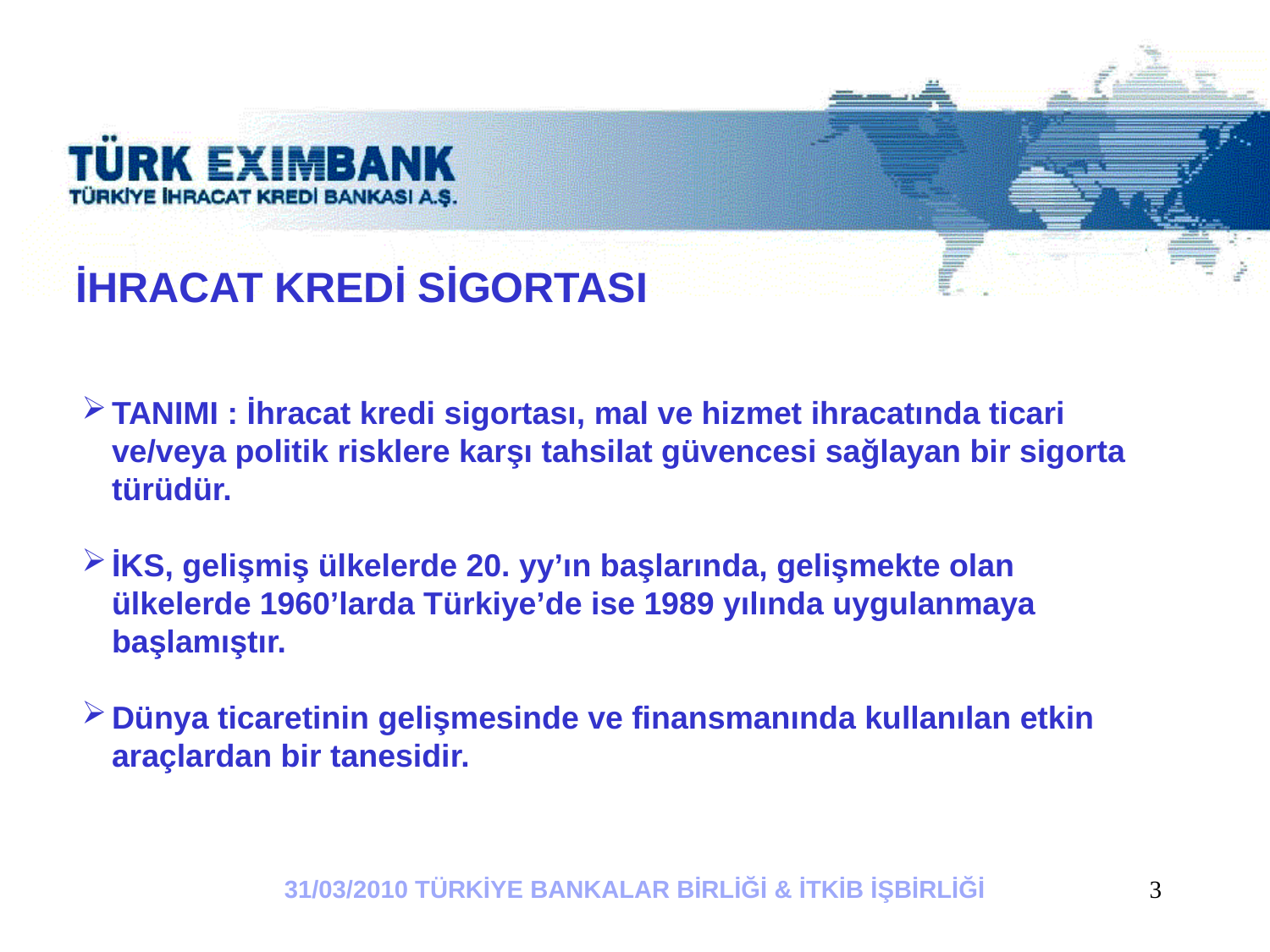

İHRACAT KREDİ SİGORTASI
TANIMI : İhracat kredi sigortası, mal ve hizmet ihracatında ticari ve/veya politik risklere karşı tahsilat güvencesi sağlayan bir sigorta türüdür.

İKS, gelişmiş ülkelerde 20. yy’ın başlarında, gelişmekte olan ülkelerde 1960’larda Türkiye’de ise 1989 yılında uygulanmaya başlamıştır.

Dünya ticaretinin gelişmesinde ve finansmanında kullanılan etkin araçlardan bir tanesidir.

31/03/2010 TÜRKİYE BANKALAR BİRLİĞİ & İTKİB İŞBİRLİĞİ
3